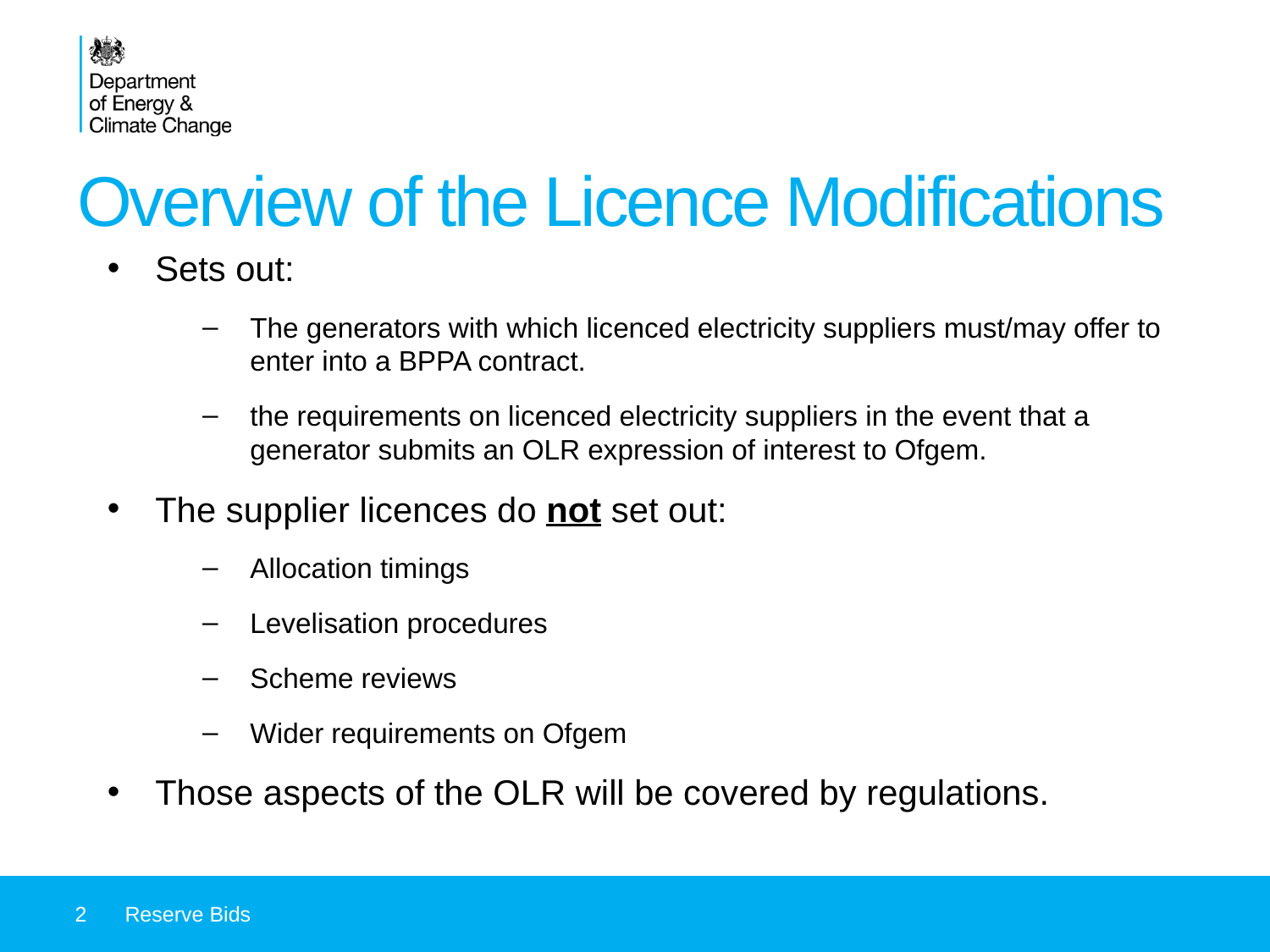

# Overview of the Licence Modifications
Sets out:
The generators with which licenced electricity suppliers must/may offer to enter into a BPPA contract.
the requirements on licenced electricity suppliers in the event that a generator submits an OLR expression of interest to Ofgem.
The supplier licences do not set out:
Allocation timings
Levelisation procedures
Scheme reviews
Wider requirements on Ofgem
Those aspects of the OLR will be covered by regulations.

2
Reserve Bids